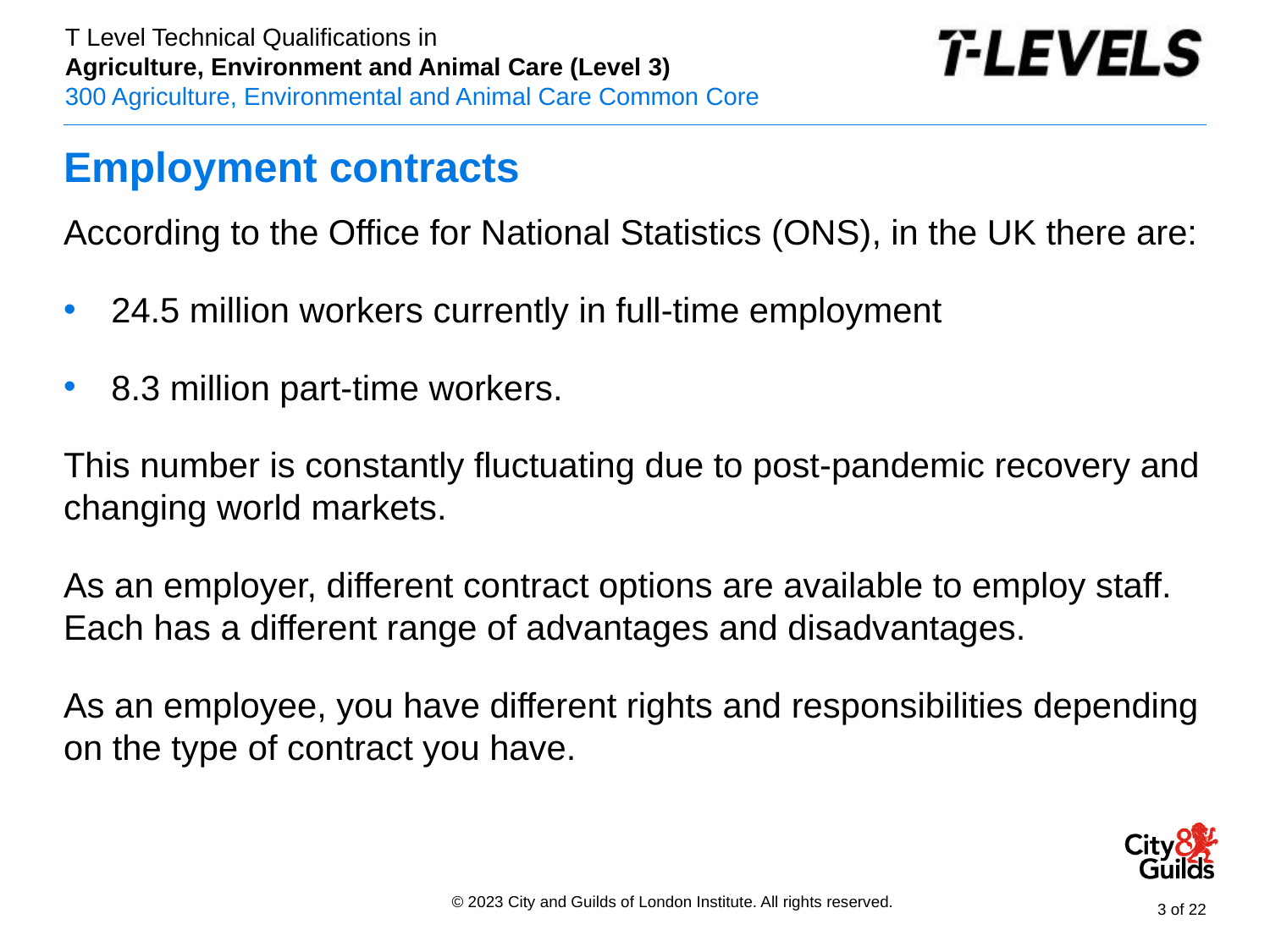

# Employment contracts
According to the Office for National Statistics (ONS), in the UK there are:
24.5 million workers currently in full-time employment
8.3 million part-time workers.
This number is constantly fluctuating due to post-pandemic recovery and changing world markets.
As an employer, different contract options are available to employ staff. Each has a different range of advantages and disadvantages.
As an employee, you have different rights and responsibilities depending on the type of contract you have.